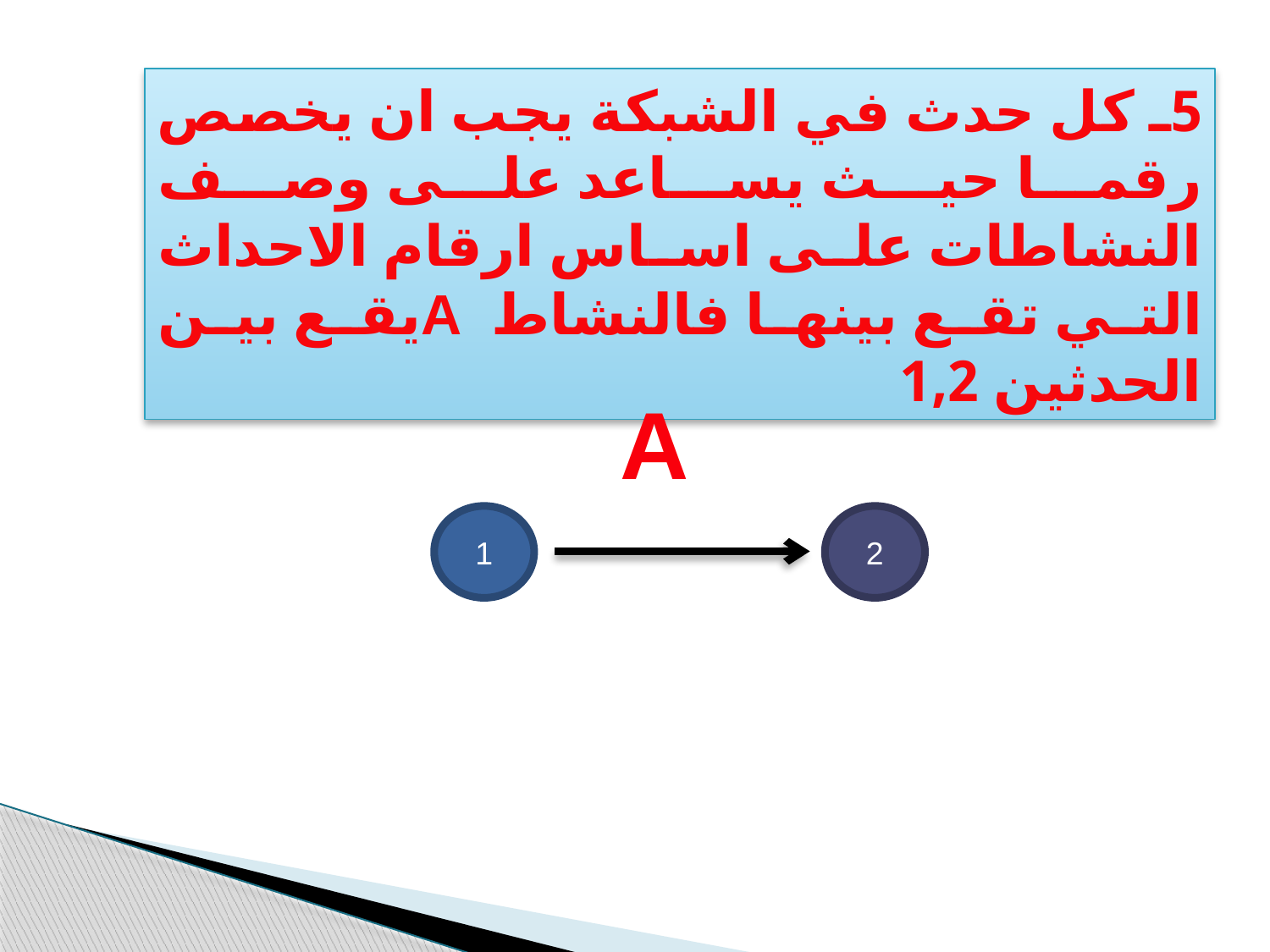

5ـ كل حدث في الشبكة يجب ان يخصص رقما حيث يساعد على وصف النشاطات على اساس ارقام الاحداث التي تقع بينها فالنشاط  Aيقع بين الحدثين 1,2
A
1
2